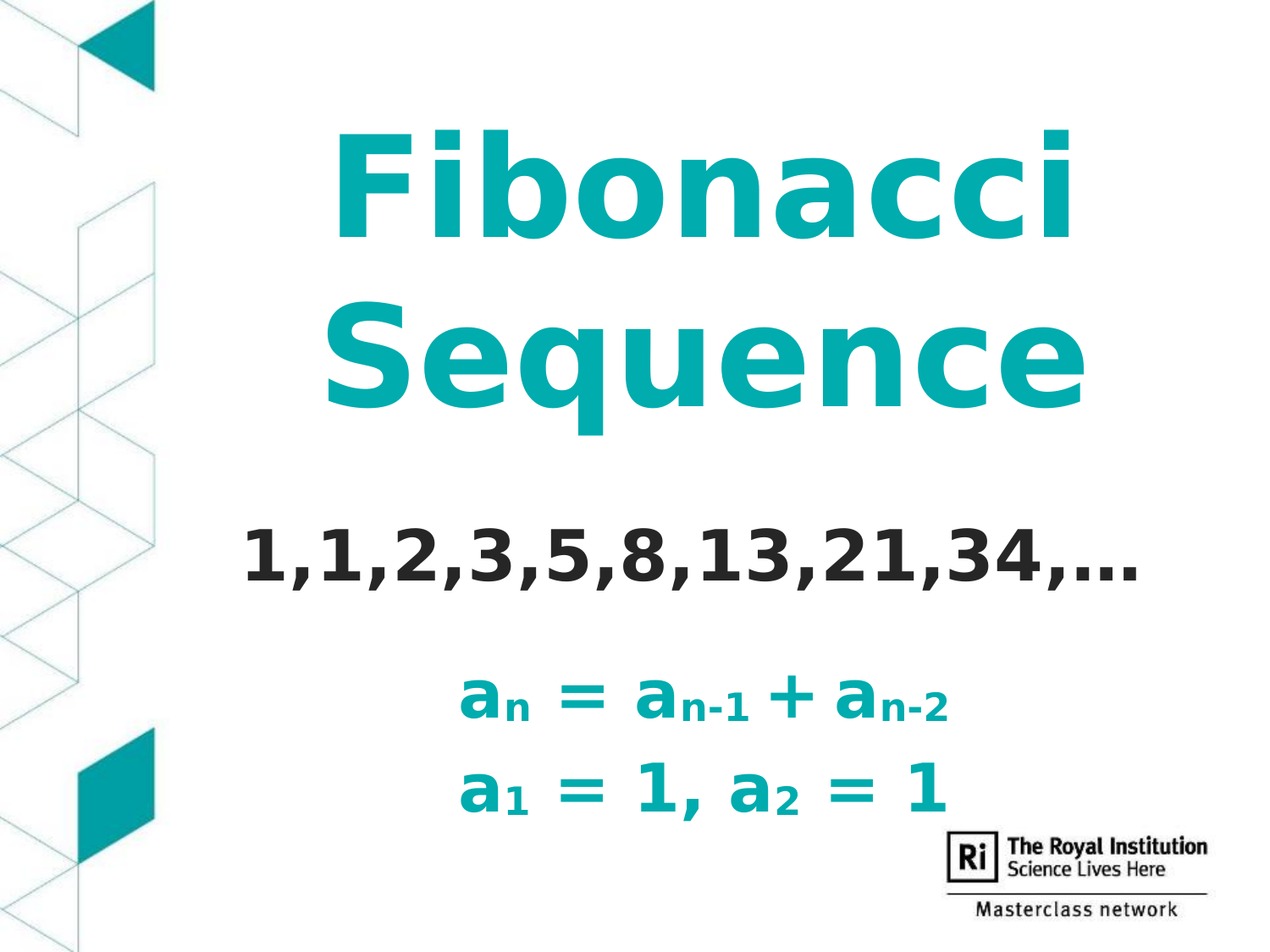

Fibonacci
Sequence
1,1,2,3,5,8,13,21,34,…
an = an-1 + an-2
a1 = 1, a2 = 1